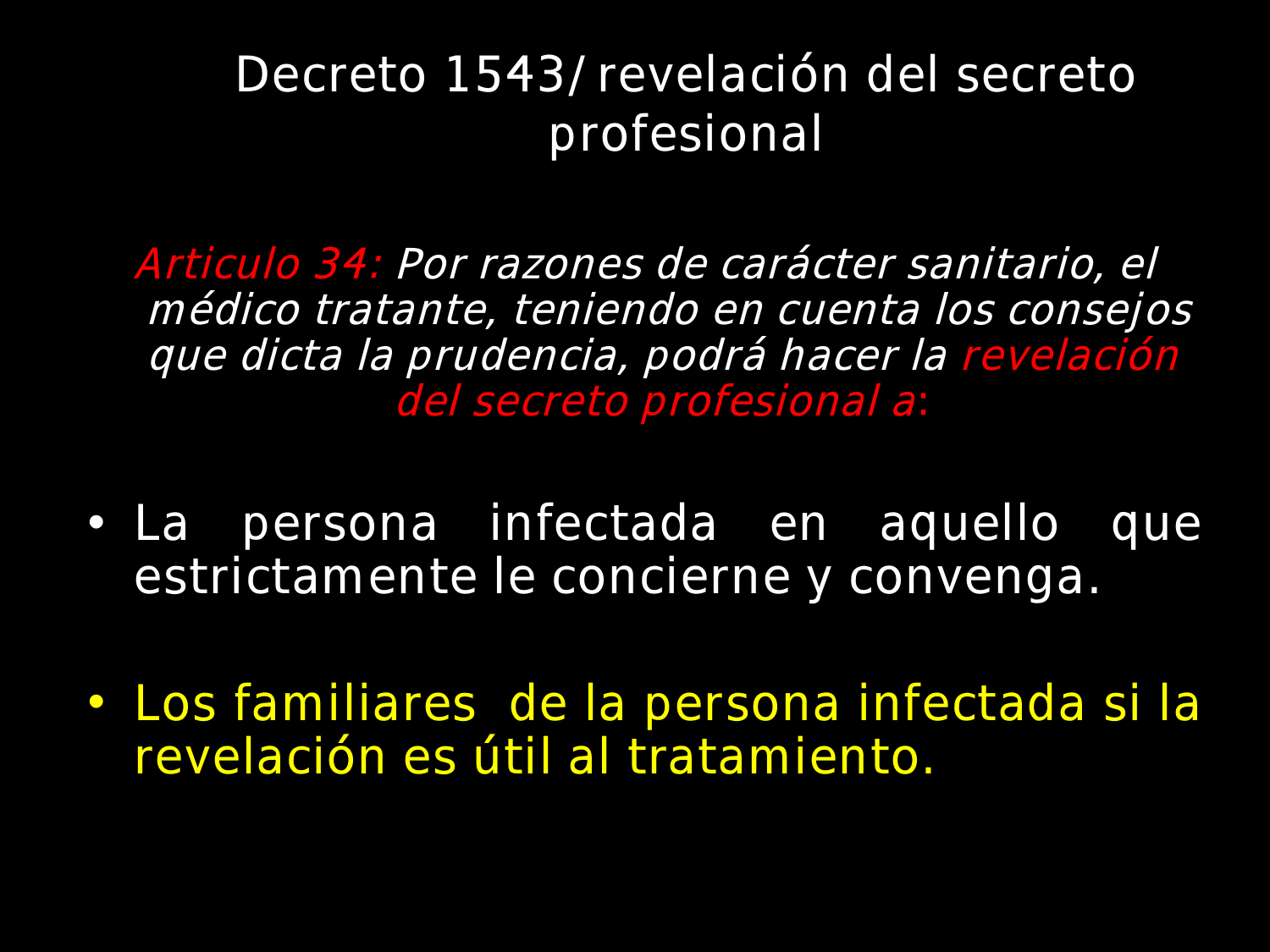

Decreto 1543/revelación del secreto profesional
Articulo 34: Por razones de carácter sanitario, el médico tratante, teniendo en cuenta los consejos que dicta la prudencia, podrá hacer la revelación  del secreto profesional a:

La persona infectada en aquello que estrictamente le concierne y convenga.

Los familiares  de la persona infectada si la revelación es útil al tratamiento.